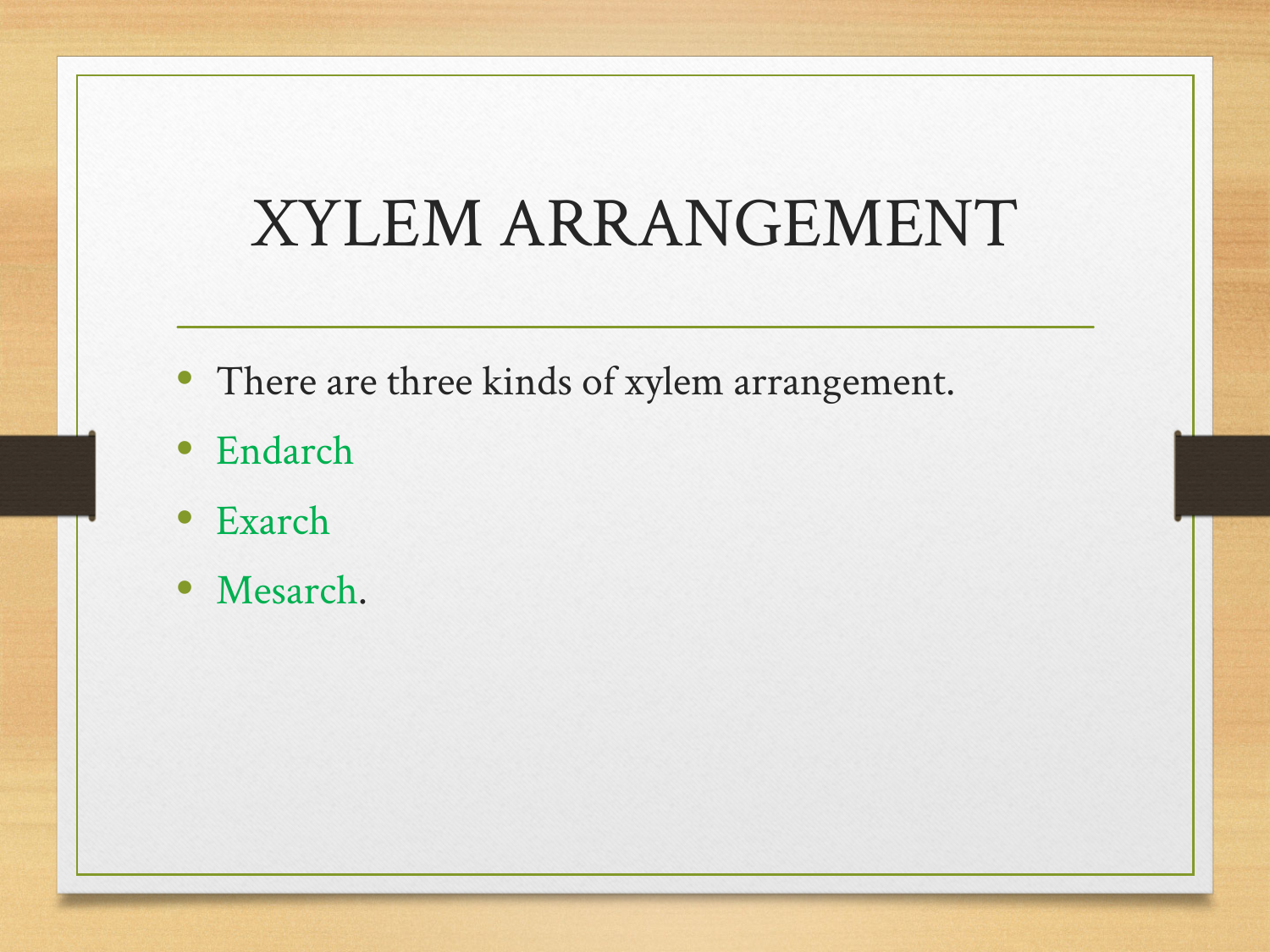

# XYLEM ARRANGEMENT
There are three kinds of xylem arrangement.
Endarch
Exarch
Mesarch.